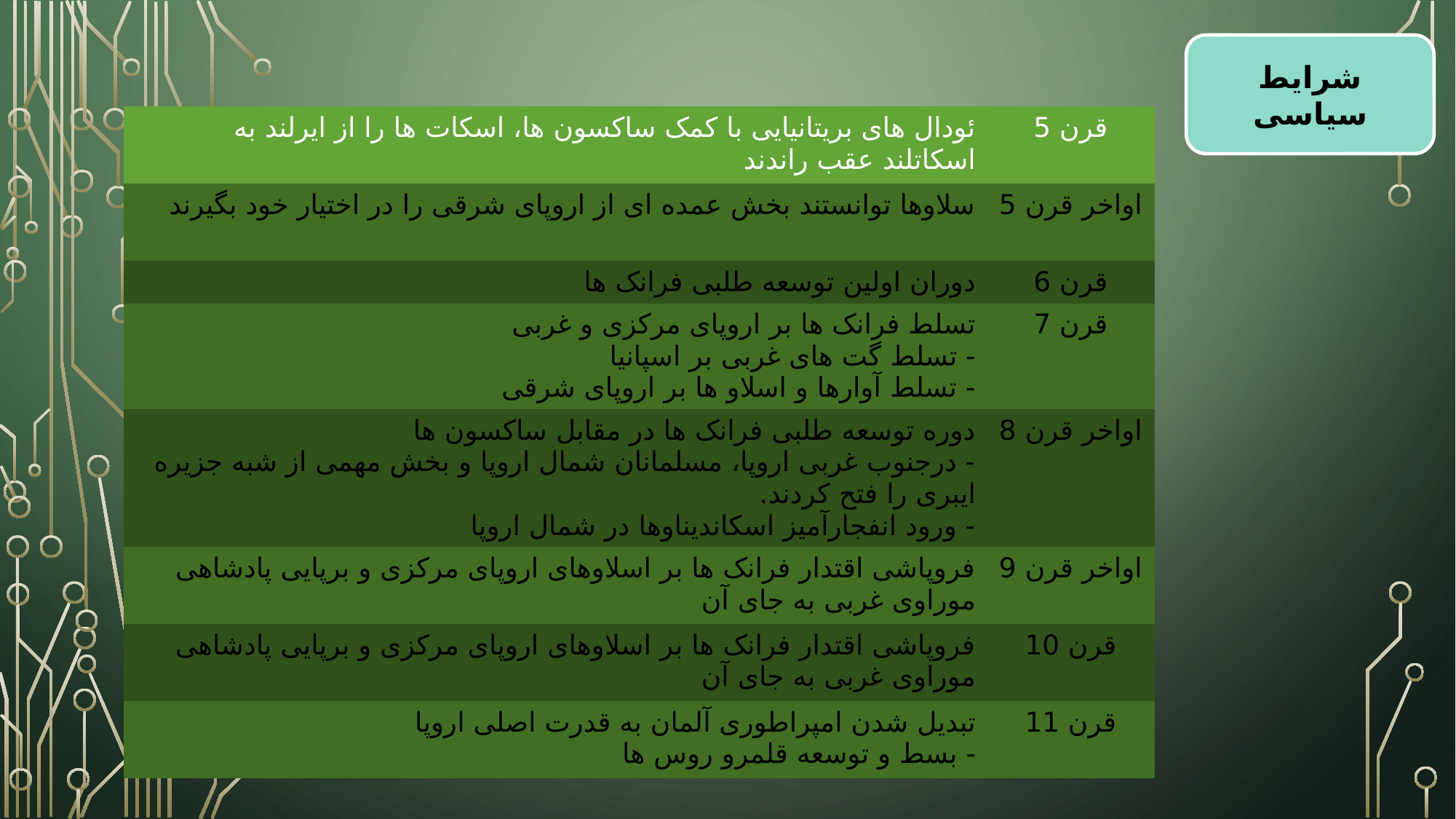

شرایط سیاسی
| ئودال های بریتانیایی با کمک ساکسون ها، اسکات ها را از ایرلند به اسکاتلند عقب راندند | قرن 5 |
| --- | --- |
| سلاوها توانستند بخش عمده ای از اروپای شرقی را در اختیار خود بگیرند | اواخر قرن 5 |
| دوران اولین توسعه طلبی فرانک ها | قرن 6 |
| تسلط فرانک ها بر اروپای مرکزی و غربی - تسلط گت های غربی بر اسپانیا - تسلط آوارها و اسلاو ها بر اروپای شرقی | قرن 7 |
| دوره توسعه طلبی فرانک ها در مقابل ساکسون ها - درجنوب غربی اروپا، مسلمانان شمال اروپا و بخش مهمی از شبه جزیره ایبری را فتح کردند. - ورود انفجارآمیز اسکاندیناوها در شمال اروپا | اواخر قرن 8 |
| فروپاشی اقتدار فرانک ها بر اسلاوهای اروپای مرکزی و برپایی پادشاهی موراوی غربی به جای آن | اواخر قرن 9 |
| فروپاشی اقتدار فرانک ها بر اسلاوهای اروپای مرکزی و برپایی پادشاهی موراوی غربی به جای آن | قرن 10 |
| تبدیل شدن امپراطوری آلمان به قدرت اصلی اروپا - بسط و توسعه قلمرو روس ها | قرن 11 |
#